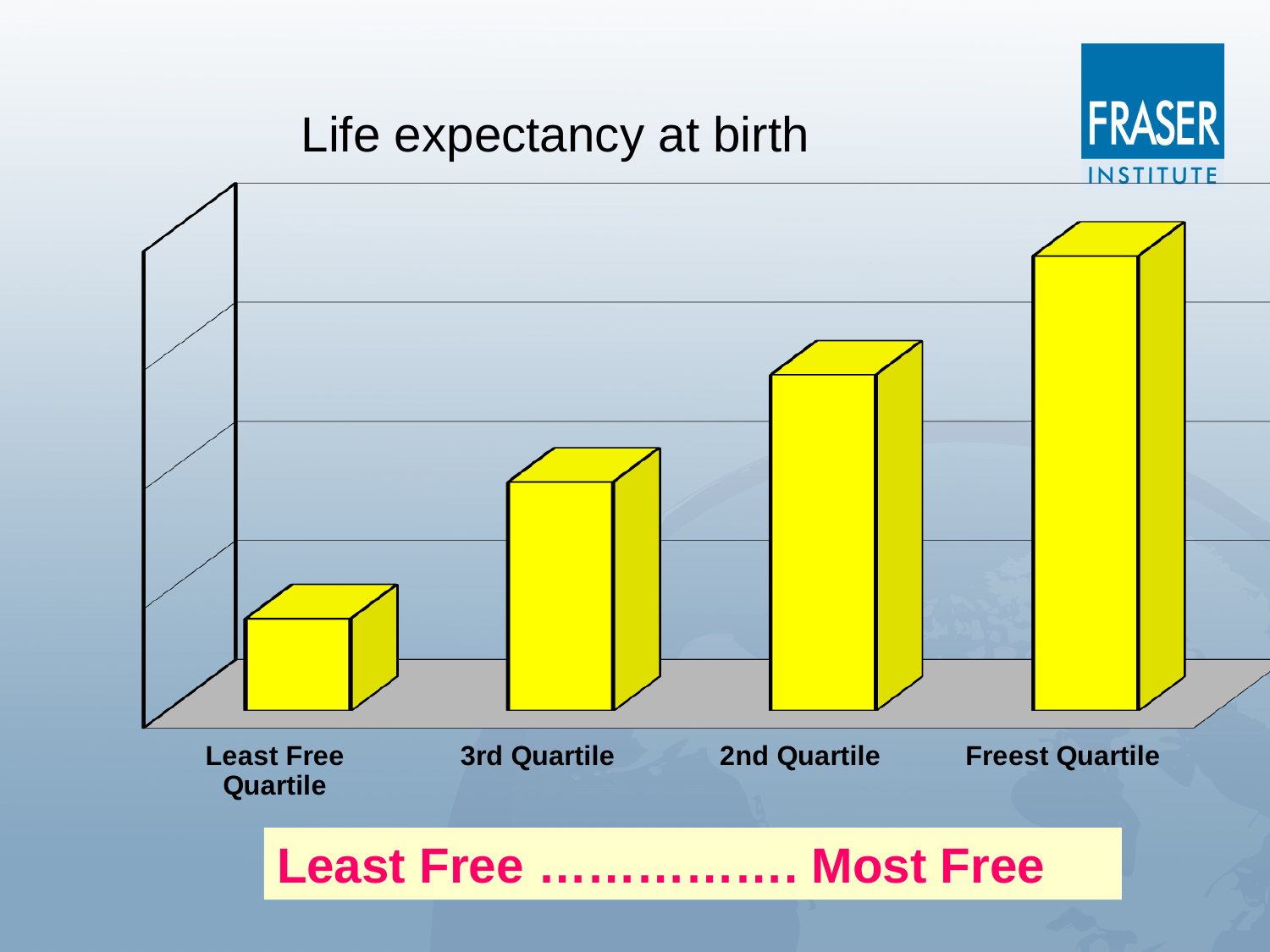

Life expectancy at birth

[unsupported chart]

Least Free ……………. Most Free